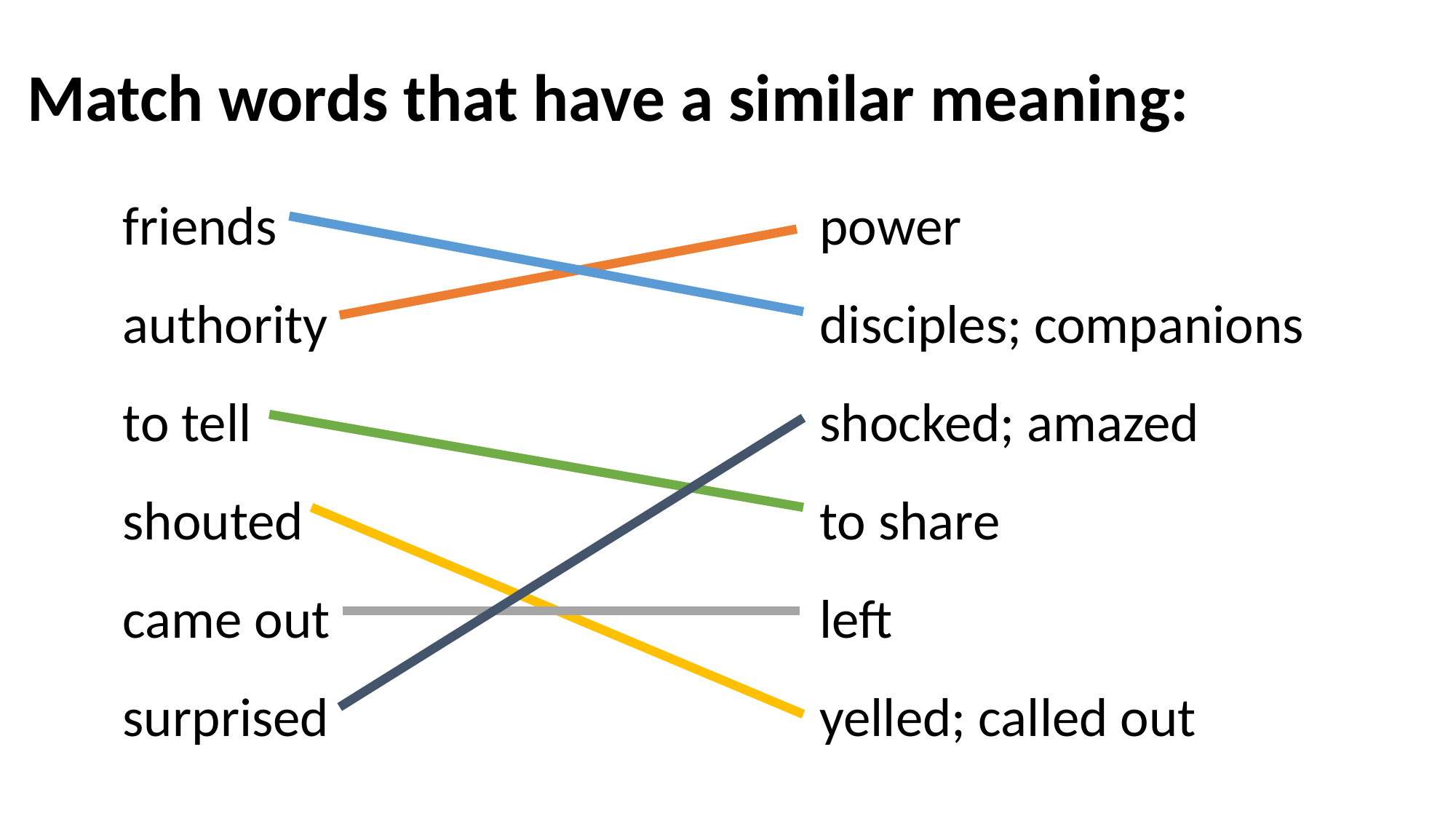

Match words that have a similar meaning:
power
disciples; companions
shocked; amazed
to share
left
yelled; called out
friends
authority
to tell
shouted
came out
surprised